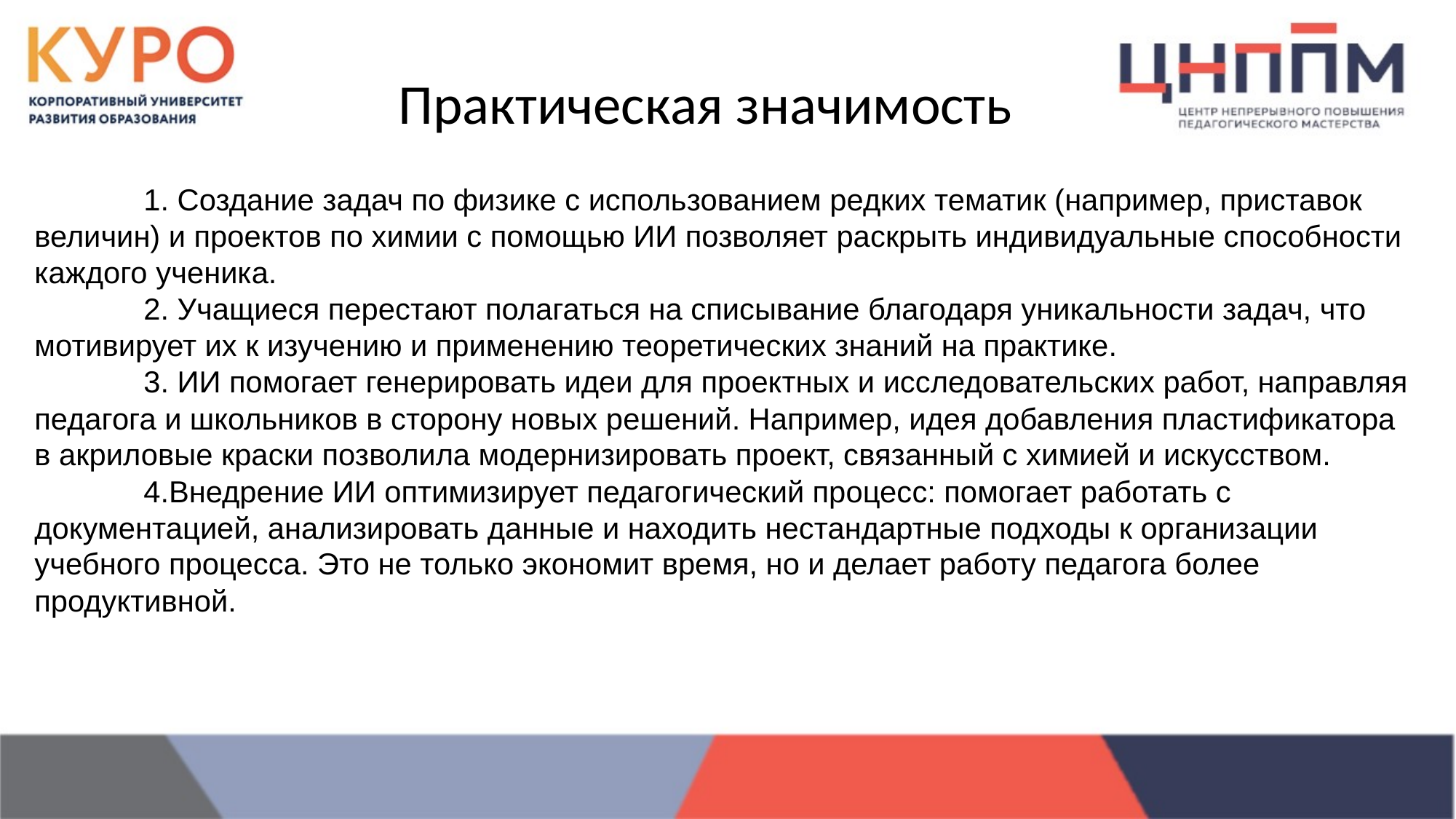

Практическая значимость
	1. Создание задач по физике с использованием редких тематик (например, приставок величин) и проектов по химии с помощью ИИ позволяет раскрыть индивидуальные способности каждого ученика.
	2. Учащиеся перестают полагаться на списывание благодаря уникальности задач, что мотивирует их к изучению и применению теоретических знаний на практике.
	3. ИИ помогает генерировать идеи для проектных и исследовательских работ, направляя педагога и школьников в сторону новых решений. Например, идея добавления пластификатора в акриловые краски позволила модернизировать проект, связанный с химией и искусством.
	4.Внедрение ИИ оптимизирует педагогический процесс: помогает работать с документацией, анализировать данные и находить нестандартные подходы к организации учебного процесса. Это не только экономит время, но и делает работу педагога более продуктивной.